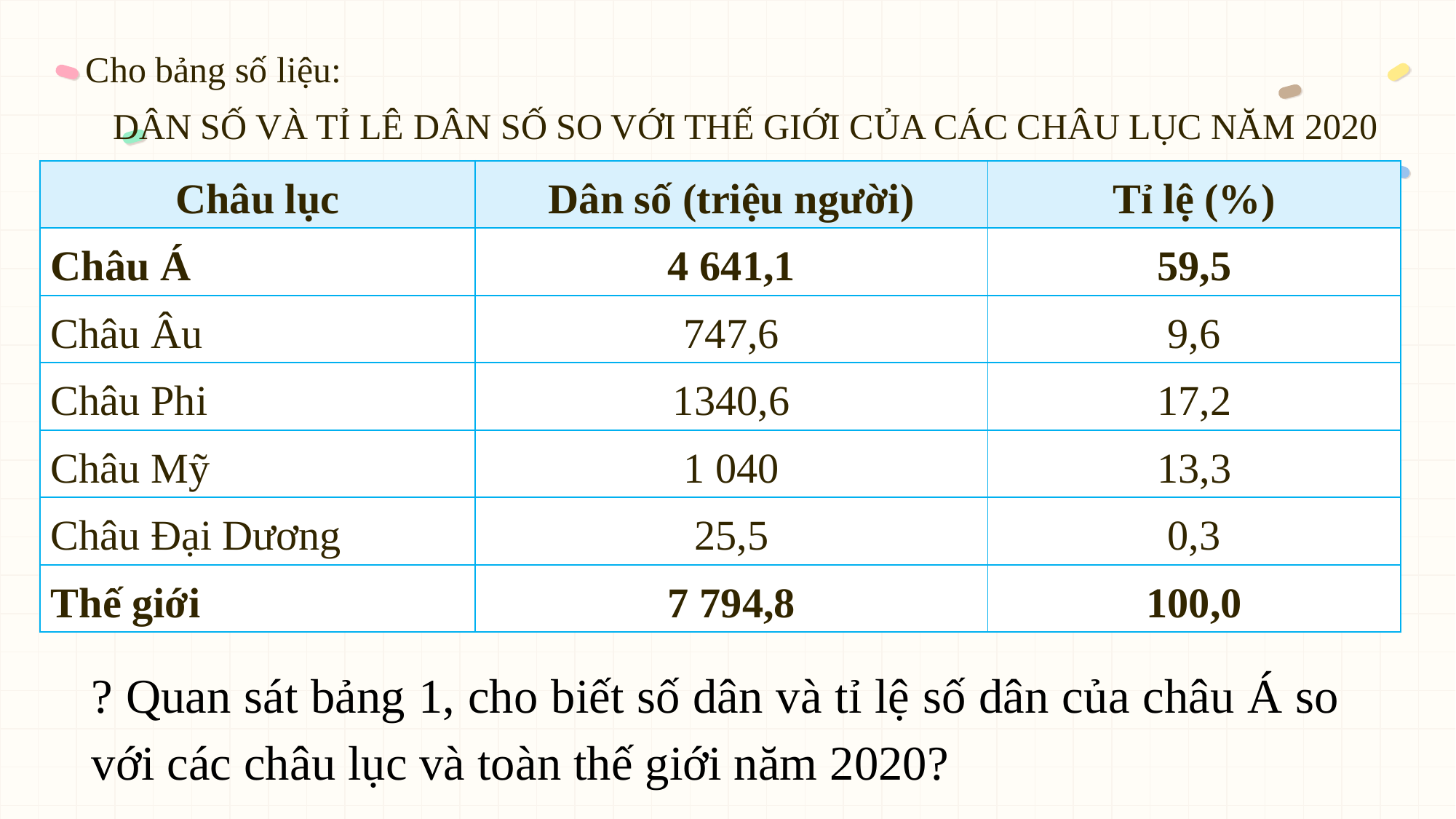

Cho bảng số liệu:
   DÂN SỐ VÀ TỈ LÊ DÂN SỐ SO VỚI THẾ GIỚI CỦA CÁC CHÂU LỤC NĂM 2020
| Châu lục | Dân số (triệu người) | Tỉ lệ (%) |
| --- | --- | --- |
| Châu Á | 4 641,1 | 59,5 |
| Châu Âu | 747,6 | 9,6 |
| Châu Phi | 1340,6 | 17,2 |
| Châu Mỹ | 1 040 | 13,3 |
| Châu Đại Dương | 25,5 | 0,3 |
| Thế giới | 7 794,8 | 100,0 |
? Quan sát bảng 1, cho biết số dân và tỉ lệ số dân của châu Á so với các châu lục và toàn thế giới năm 2020?